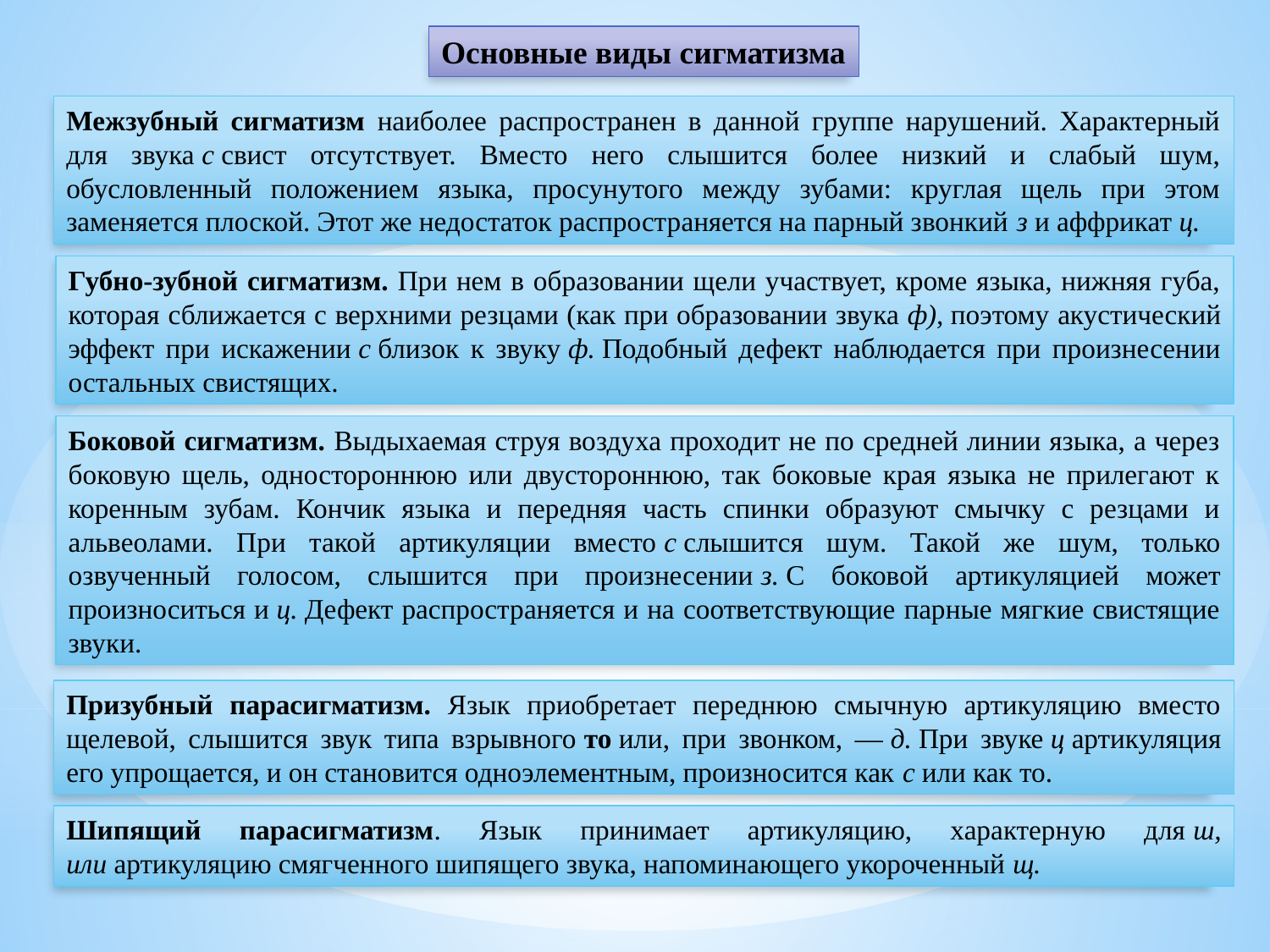

Основные виды сигматизма
Межзубный сигматизм наиболее распространен в данной группе нарушений. Характерный для звука с свист отсутствует. Вместо него слышится более низкий и слабый шум, обусловленный положением языка, просунутого между зубами: круглая щель при этом заменяется плоской. Этот же недостаток распространяется на парный звонкий з и аффрикат ц.
Губно-зубной сигматизм. При нем в образовании щели участвует, кроме языка, нижняя губа, которая сближается с верхними резцами (как при образовании звука ф), поэтому акустический эффект при искажении с близок к звуку ф. Подобный дефект наблюдается при произнесении остальных свистящих.
Боковой сигматизм. Выдыхаемая струя воздуха проходит не по средней линии языка, а через боковую щель, одностороннюю или двустороннюю, так боковые края языка не прилегают к коренным зубам. Кончик языка и передняя часть спинки образуют смычку с резцами и альвеолами. При такой артикуляции вместо с слышится шум. Такой же шум, только озвученный голосом, слышится при произнесении з. С боковой артикуляцией может произноситься и ц. Дефект распространяется и на соответствующие парные мягкие свистящие звуки.
Призубный парасигматизм. Язык приобретает переднюю смычную артикуляцию вместо щелевой, слышится звук типа взрывного то или, при звонком, — д. При звуке ц артикуляция его упрощается, и он становится одноэлементным, произносится как с или как то.
Шипящий парасигматизм. Язык принимает артикуляцию, характерную для ш, или артикуляцию смягченного шипящего звука, напоминающего укороченный щ.